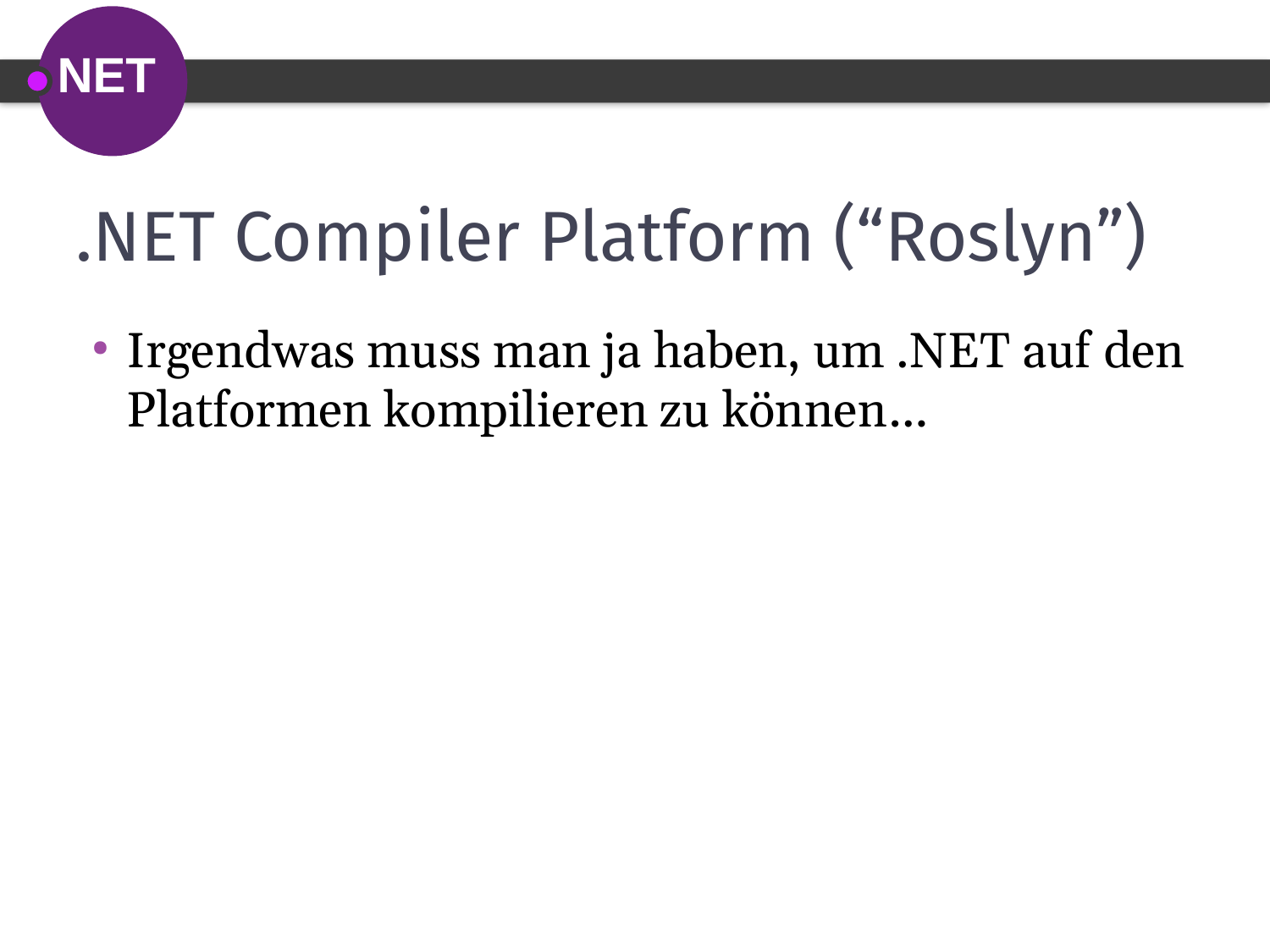

# .NET Compiler Platform (“Roslyn”)
Irgendwas muss man ja haben, um .NET auf den Platformen kompilieren zu können…